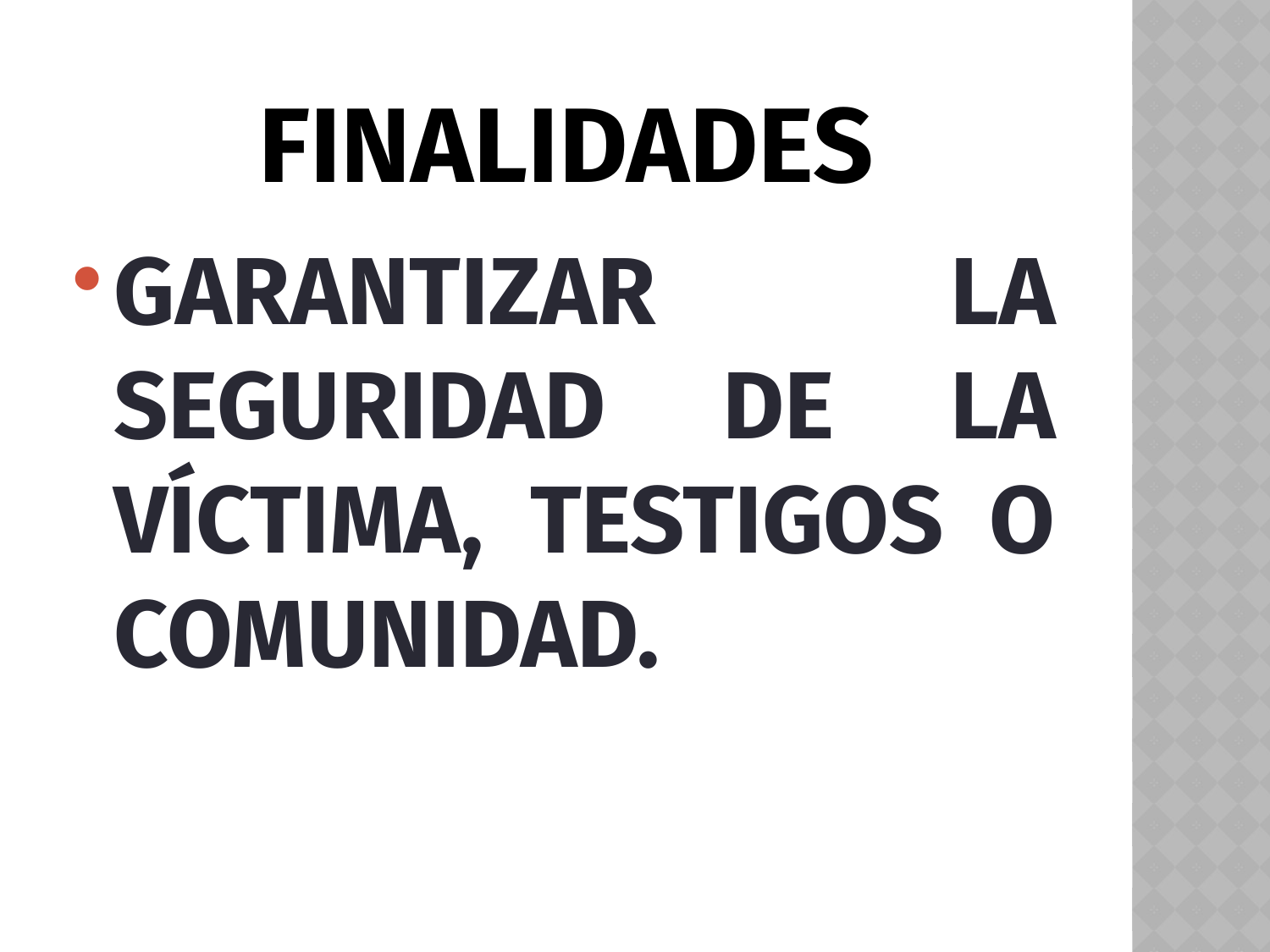

# FINALIDADES
GARANTIZAR LA SEGURIDAD DE LA VÍCTIMA, TESTIGOS O COMUNIDAD.